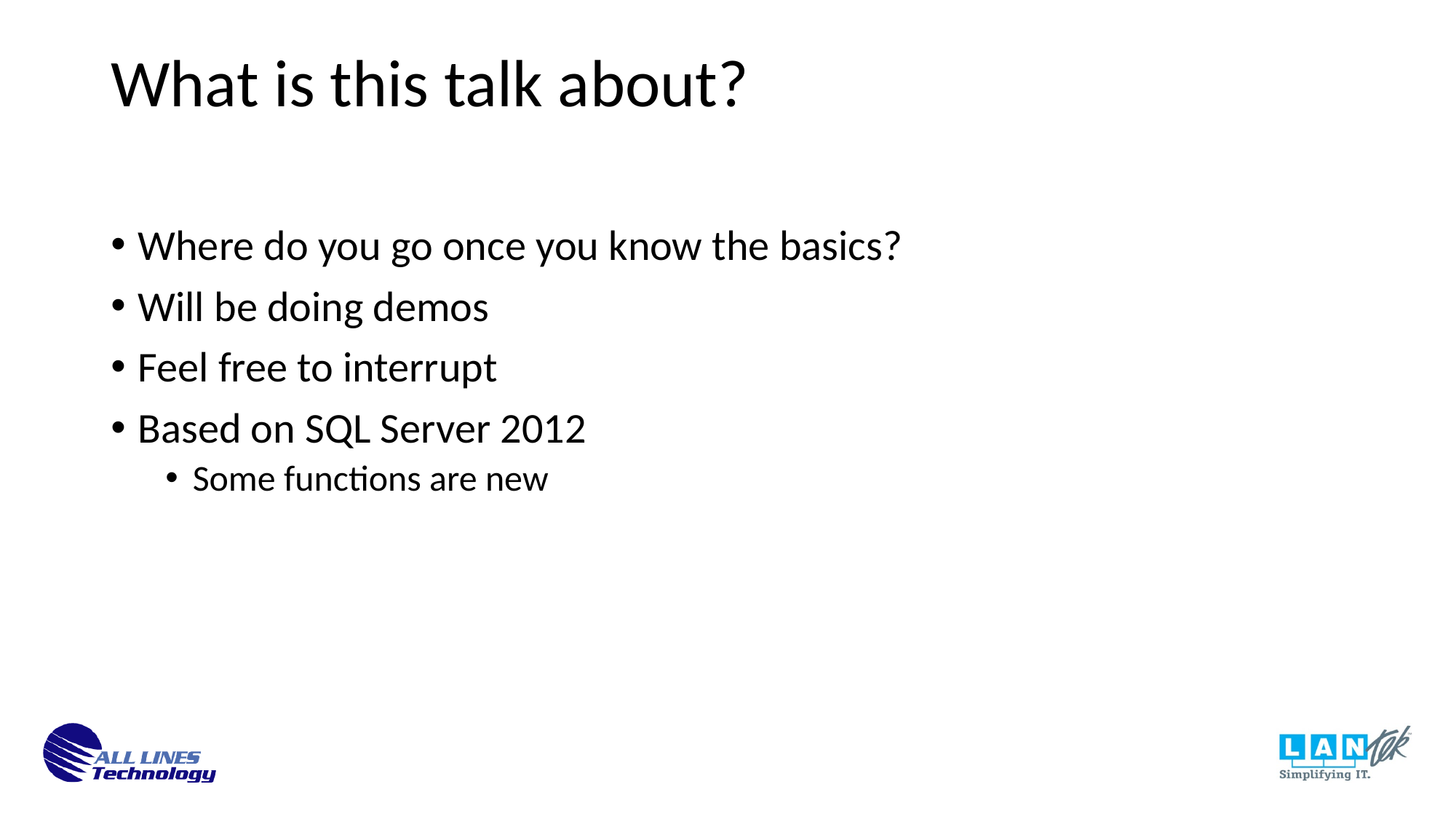

What is this talk about?
Where do you go once you know the basics?
Will be doing demos
Feel free to interrupt
Based on SQL Server 2012
Some functions are new